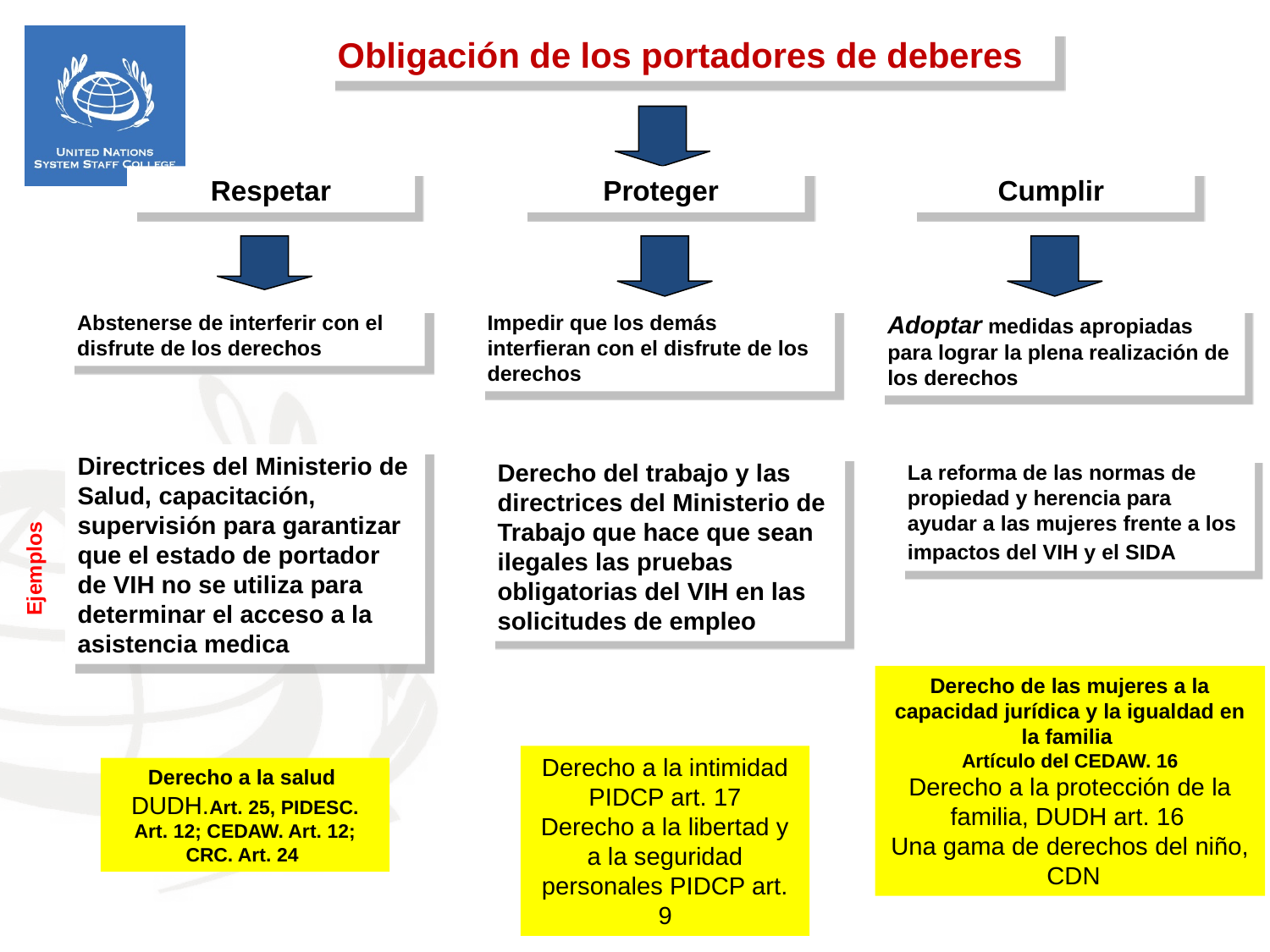

Obligación de los portadores de deberes

Respetar
Proteger
Cumplir

Abstenerse de interferir con el disfrute de los derechos
Impedir que los demás interfieran con el disfrute de los derechos
Adoptar medidas apropiadas para lograr la plena realización de los derechos
Directrices del Ministerio de Salud, capacitación, supervisión para garantizar que el estado de portador de VIH no se utiliza para determinar el acceso a la asistencia medica
Derecho del trabajo y las directrices del Ministerio de Trabajo que hace que sean ilegales las pruebas obligatorias del VIH en las solicitudes de empleo
La reforma de las normas de propiedad y herencia para ayudar a las mujeres frente a los impactos del VIH y el SIDA
Ejemplos
Derecho de las mujeres a la capacidad jurídica y la igualdad en la familia
Artículo del CEDAW. 16
Derecho a la protección de la familia, DUDH art. 16
Una gama de derechos del niño,  CDN
Derecho a la intimidad PIDCP art. 17
Derecho a la libertad y a la seguridad personales PIDCP art. 9
Derecho a la salud
DUDH.Art. 25, PIDESC. Art. 12; CEDAW. Art. 12; CRC. Art. 24